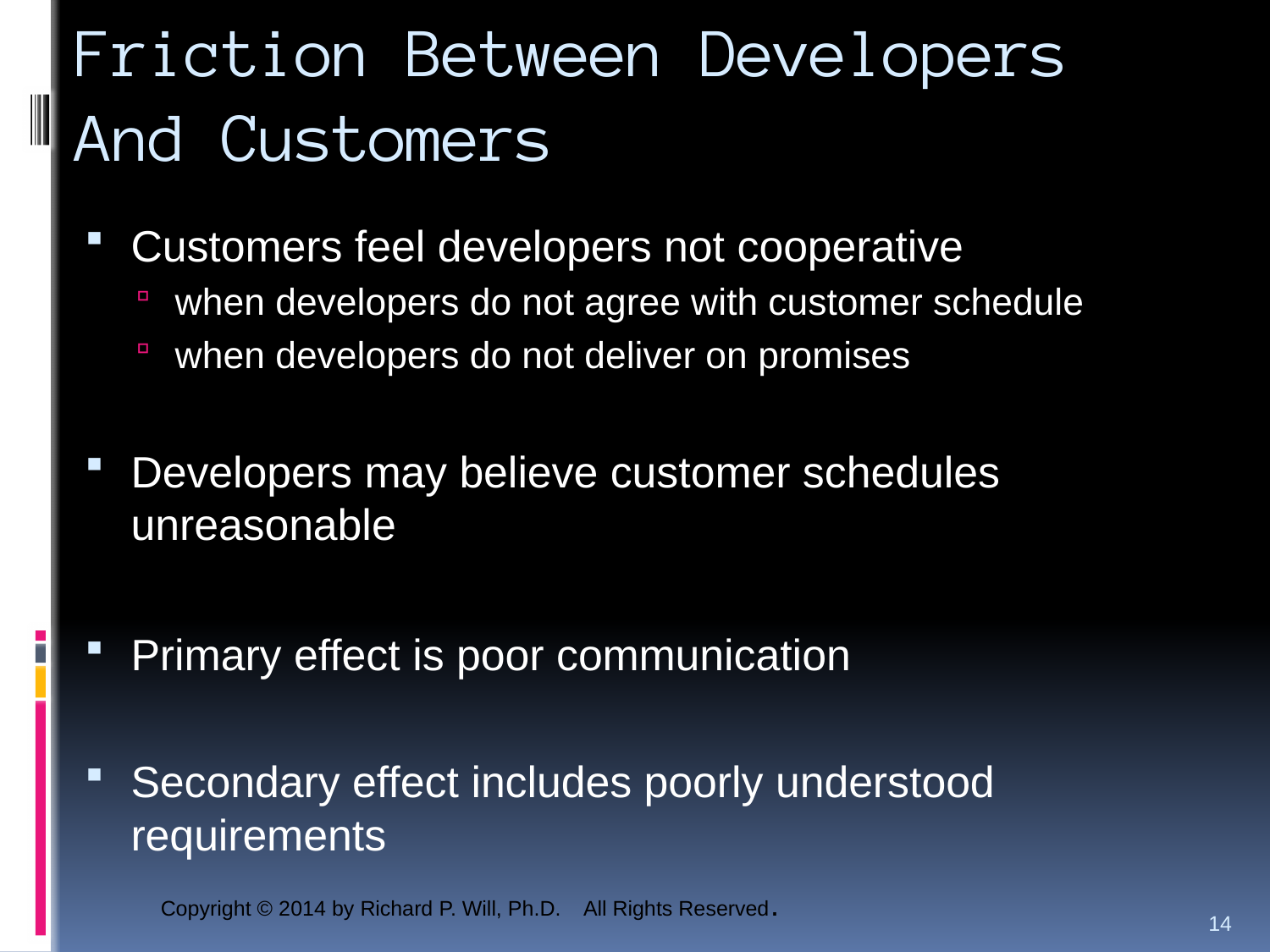

# Friction Between Developers And Customers

Customers feel developers not cooperative
when developers do not agree with customer schedule
when developers do not deliver on promises

Developers may believe customer schedules unreasonable

Primary effect is poor communication

Secondary effect includes poorly understood requirements

14